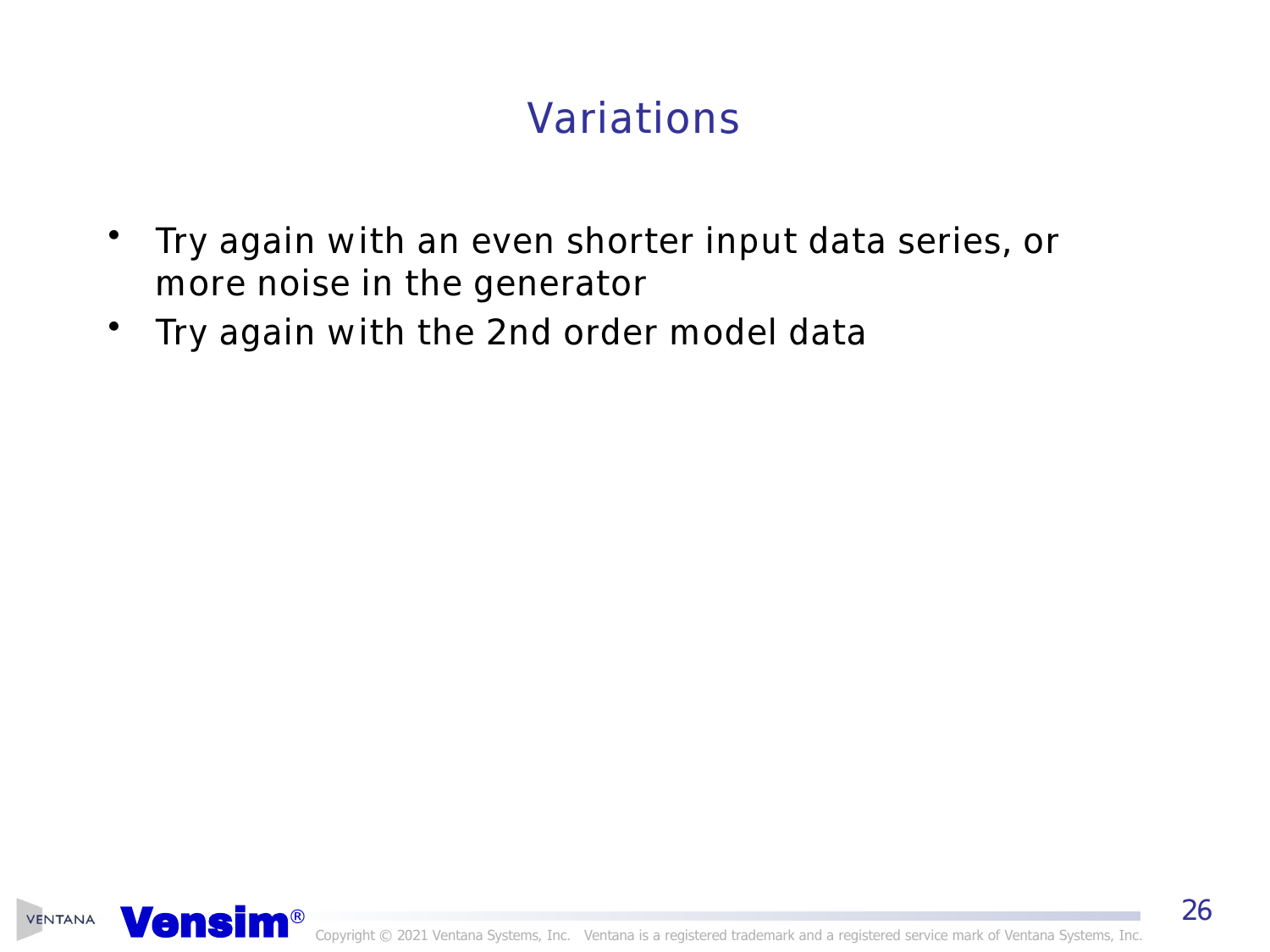

# Variations
Try again with an even shorter input data series, or more noise in the generator
Try again with the 2nd order model data